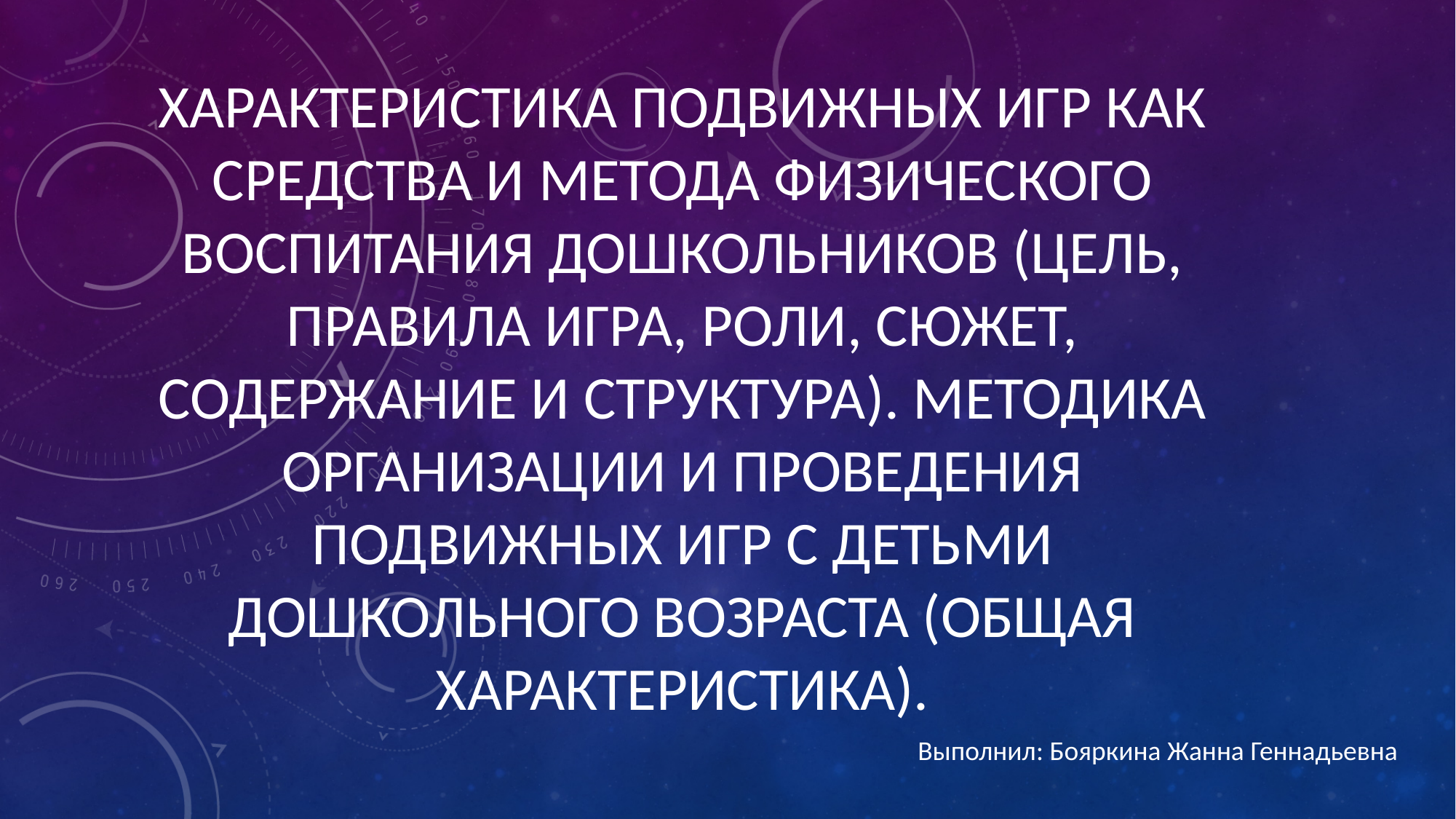

# Характеристика подвижных игр как средства и метода физического воспитания дошкольников (цель, правила игра, роли, сюжет, содержание и структура). Методика организации и проведения подвижных игр с детьми дошкольного возраста (общая характеристика).
Выполнил: Бояркина Жанна Геннадьевна